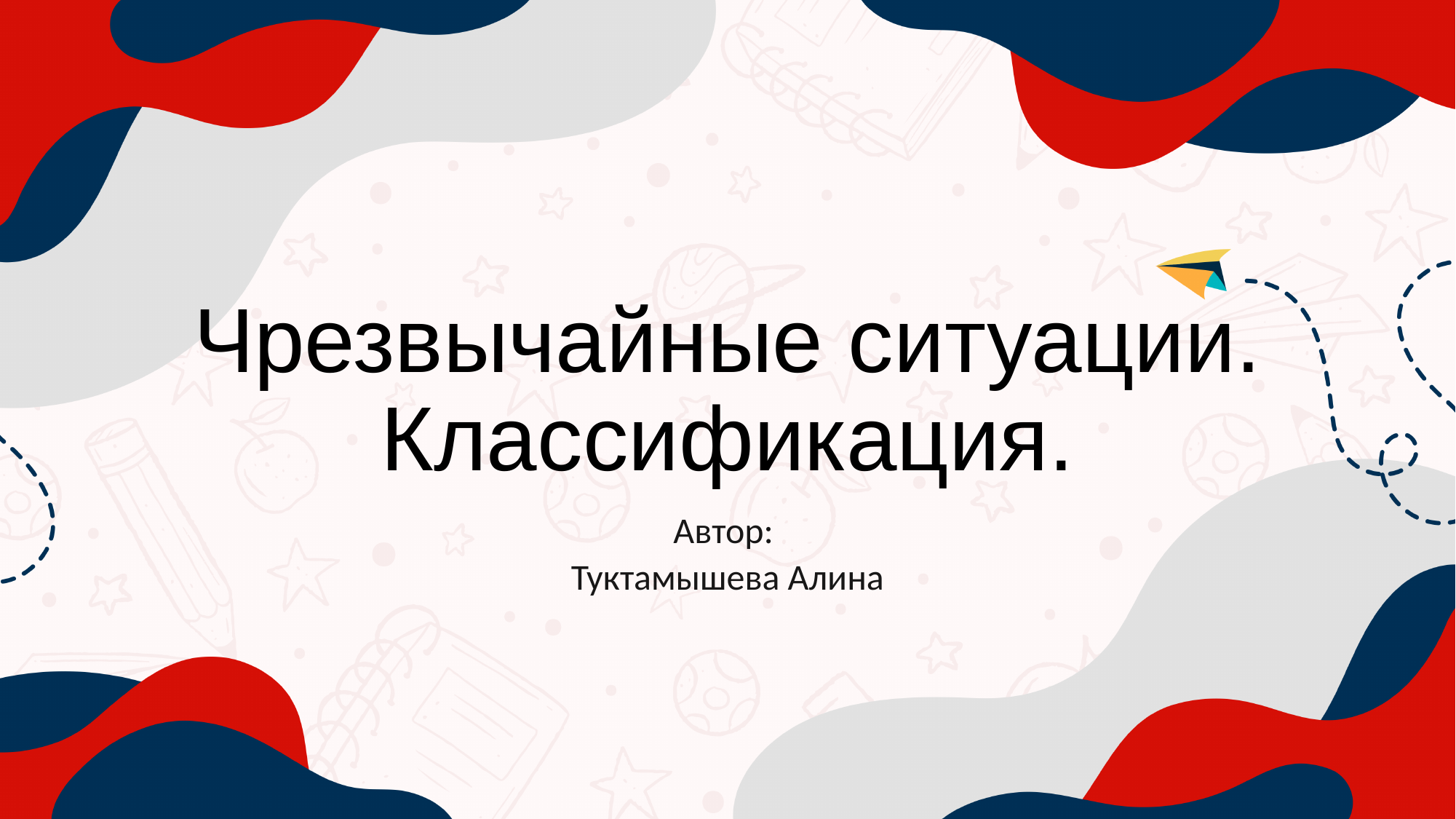

# Чрезвычайные ситуации. Классификация.
Автор:
Туктамышева Алина